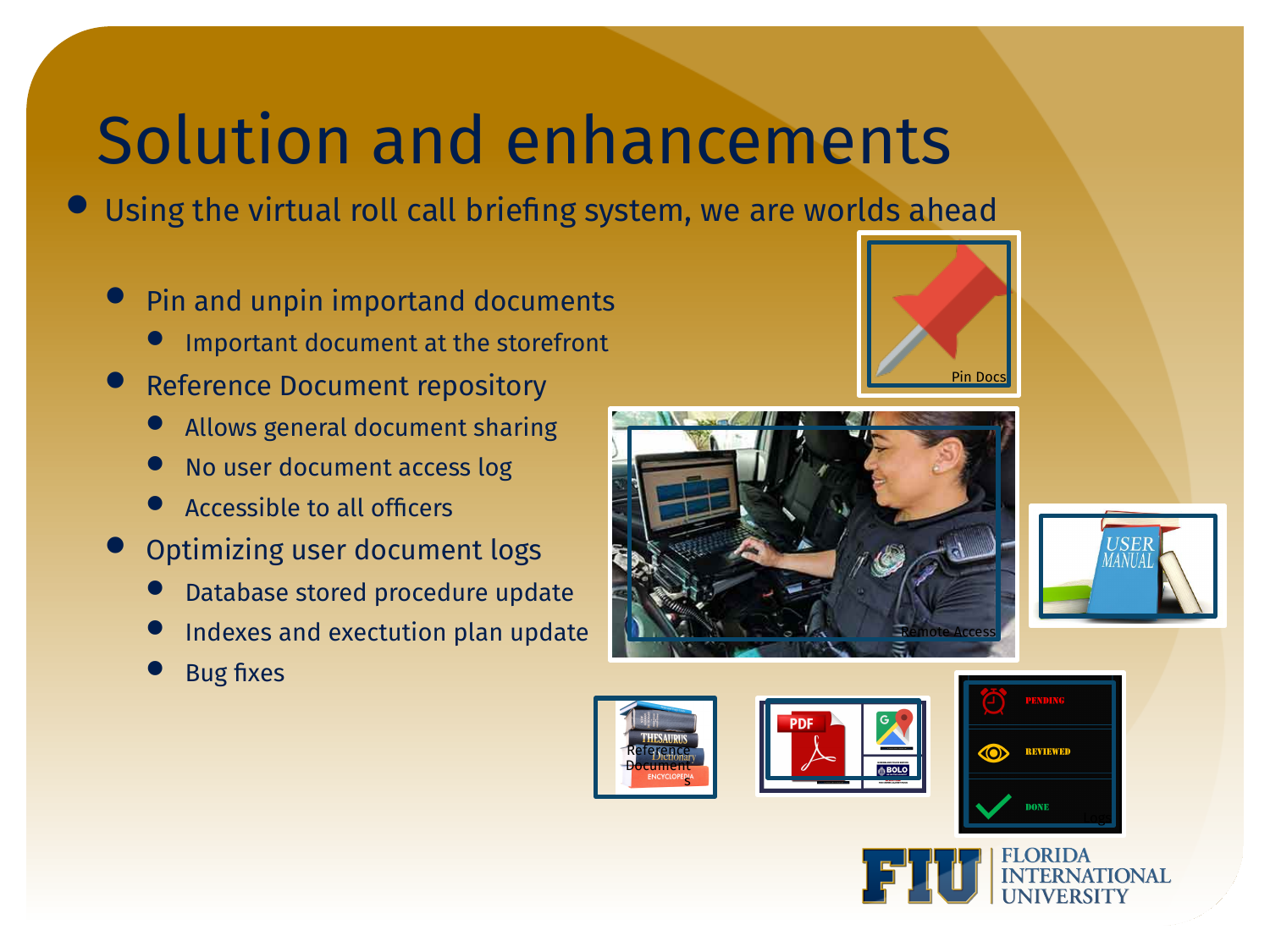

# Solution and enhancements
Using the virtual roll call briefing system, we are worlds ahead

Pin and unpin importand documents
Important document at the storefront
Reference Document repository
Allows general document sharing
No user document access log
Accessible to all officers
Optimizing user document logs
Database stored procedure update
Indexes and exectution plan update
Bug fixes

Remote Access
Pin Docs

Reference Documents
Logs